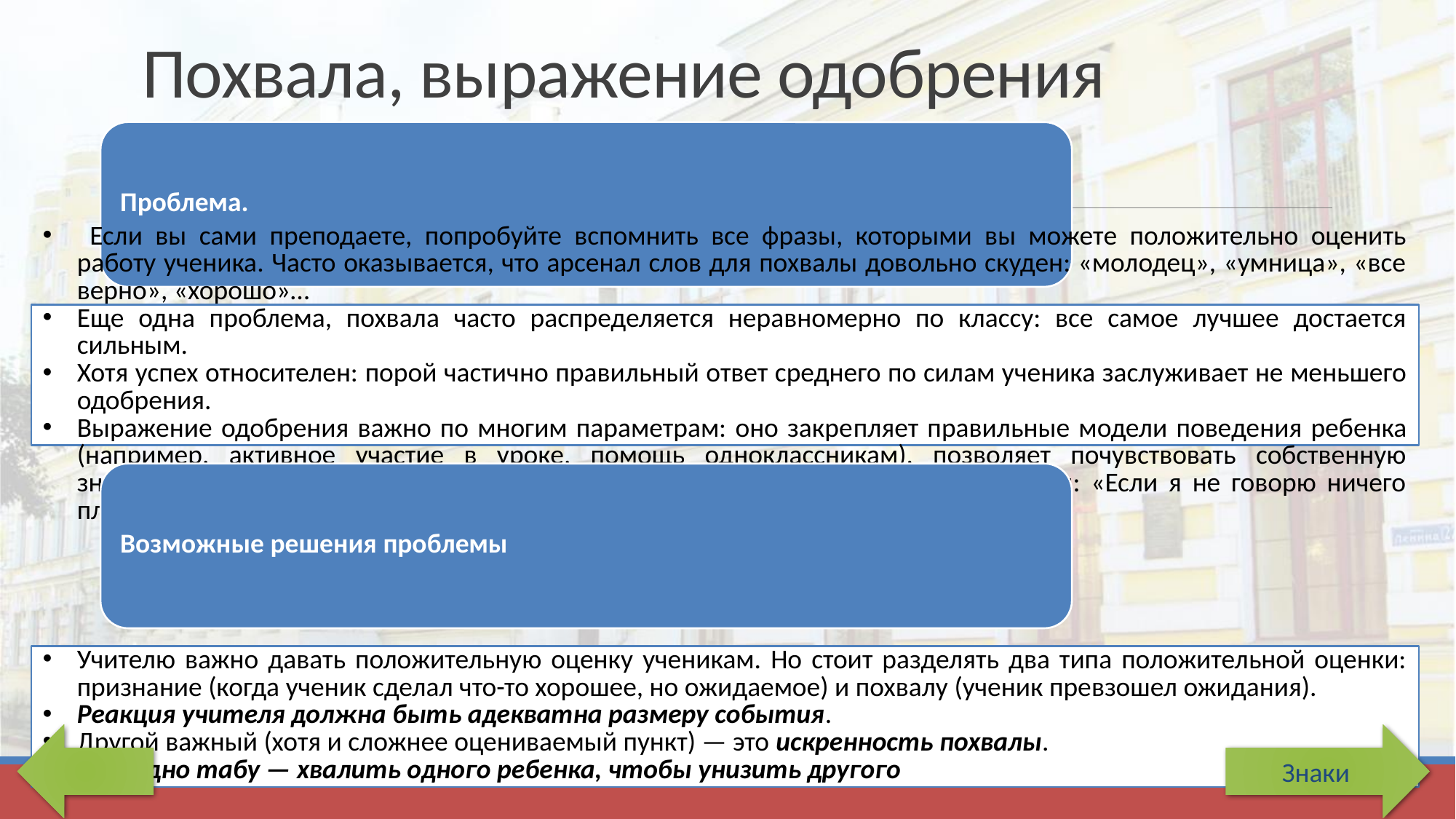

# Похвала, выражение одобрения
Проблема.
Возможные решения проблемы
Учителю важно давать положительную оценку ученикам. Но стоит разделять два типа положительной оценки: признание (когда ученик сделал что-то хорошее, но ожидаемое) и похвалу (ученик превзошел ожидания).
 Если вы сами преподаете, попробуйте вспомнить все фразы, которыми вы можете положительно оценить работу ученика. Часто оказывается, что арсенал слов для похвалы довольно скуден: «молодец», «умница», «все верно», «хорошо»…
Еще одна проблема, похвала часто распределяется неравномерно по классу: все самое лучшее достается сильным.
Хотя успех относителен: порой частич­но правильный ответ среднего по силам ученика заслуживает не меньшего одобрения.
Выражение одобрения важно по многим параметрам: оно закре­пляет правильные модели поведения ребенка (например, активное участие в уроке, помощь одноклассникам), позволяет почувствовать собственную значимость, мотивирует к развитию. Однако многие учителя исповедуют принцип: «Если я не говорю ничего плохого, значит, все хорошо».
Реакция учителя должна быть адекватна размеру события.
Еще одно табу — хвалить одного ребенка, чтобы унизить другого
Другой важный (хотя и сложнее оцениваемый пункт) — это искренность похвалы.

Знаки